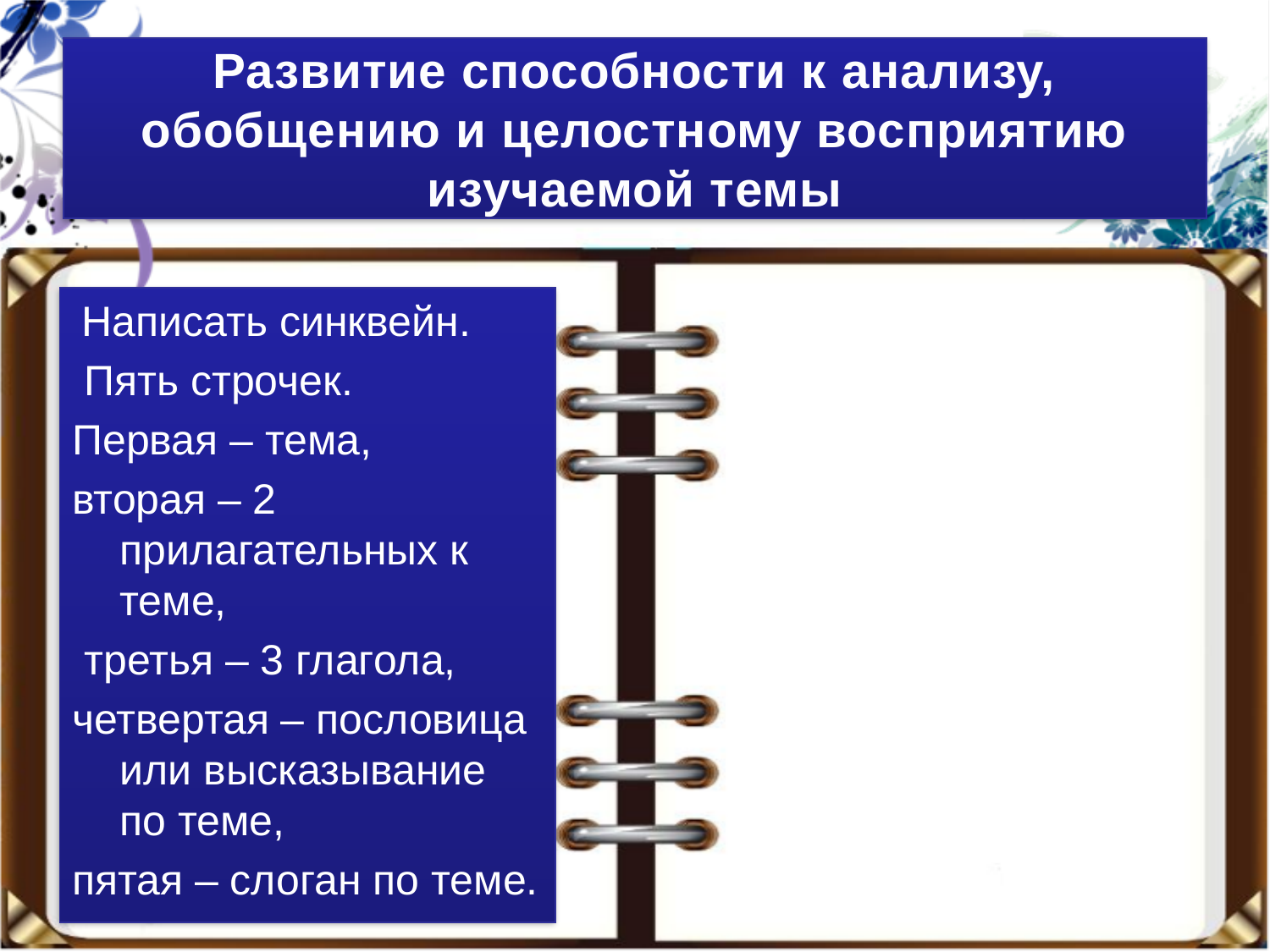

# Развитие способности к анализу, обобщению и целостному восприятию изучаемой темы
 Написать синквейн.
 Пять строчек.
Первая – тема,
вторая – 2 прилагательных к теме,
 третья – 3 глагола,
четвертая – пословица или высказывание по теме,
пятая – слоган по теме.